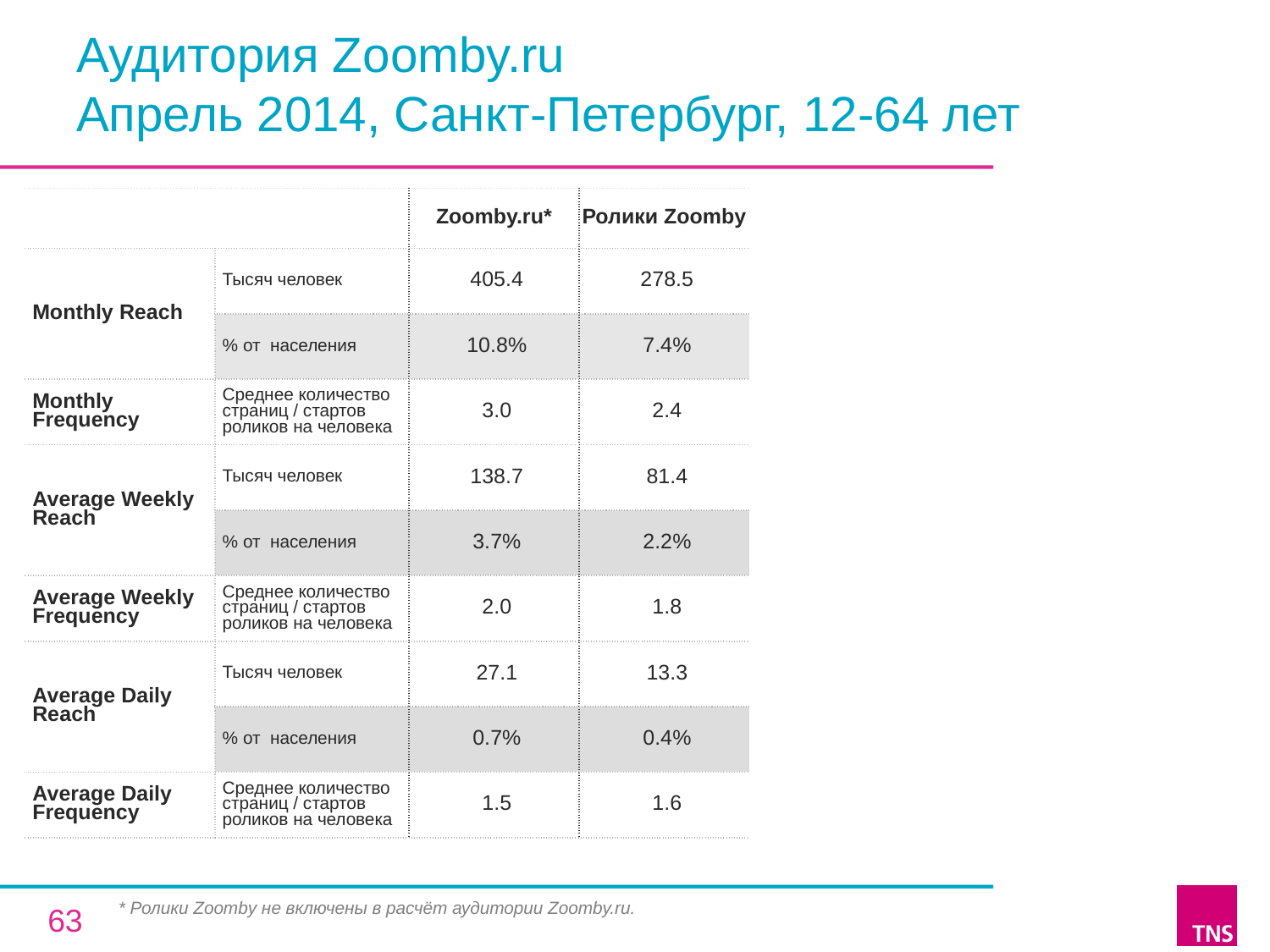

# Аудитория Zoomby.ru Апрель 2014, Санкт-Петербург, 12-64 лет
|  |  | Zoomby.ru\* | Ролики Zoomby |
| --- | --- | --- | --- |
| Monthly Reach | Тысяч человек | 405.4 | 278.5 |
|  | % от населения | 10.8% | 7.4% |
| Monthly Frequency | Среднее количество страниц / стартов роликов на человека | 3.0 | 2.4 |
| Average Weekly Reach | Тысяч человек | 138.7 | 81.4 |
|  | % от населения | 3.7% | 2.2% |
| Average Weekly Frequency | Среднее количество страниц / стартов роликов на человека | 2.0 | 1.8 |
| Average Daily Reach | Тысяч человек | 27.1 | 13.3 |
|  | % от населения | 0.7% | 0.4% |
| Average Daily Frequency | Среднее количество страниц / стартов роликов на человека | 1.5 | 1.6 |
* Ролики Zoomby не включены в расчёт аудитории Zoomby.ru.
63